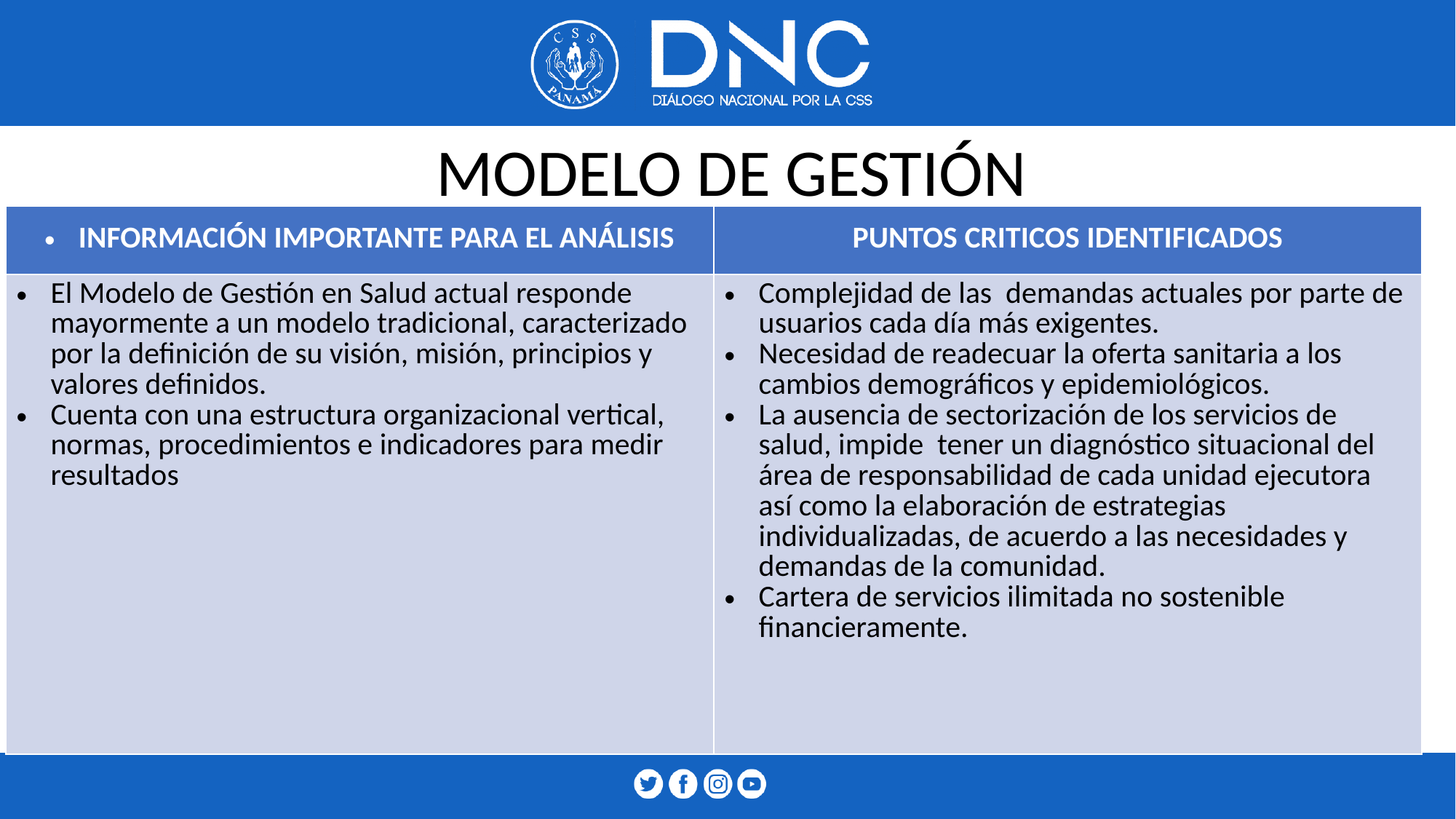

# MODELO DE GESTIÓN
| INFORMACIÓN IMPORTANTE PARA EL ANÁLISIS | PUNTOS CRITICOS IDENTIFICADOS |
| --- | --- |
| El Modelo de Gestión en Salud actual responde mayormente a un modelo tradicional, caracterizado por la definición de su visión, misión, principios y valores definidos. Cuenta con una estructura organizacional vertical, normas, procedimientos e indicadores para medir resultados | Complejidad de las demandas actuales por parte de usuarios cada día más exigentes. Necesidad de readecuar la oferta sanitaria a los cambios demográficos y epidemiológicos. La ausencia de sectorización de los servicios de salud, impide tener un diagnóstico situacional del área de responsabilidad de cada unidad ejecutora así como la elaboración de estrategias individualizadas, de acuerdo a las necesidades y demandas de la comunidad. Cartera de servicios ilimitada no sostenible financieramente. |